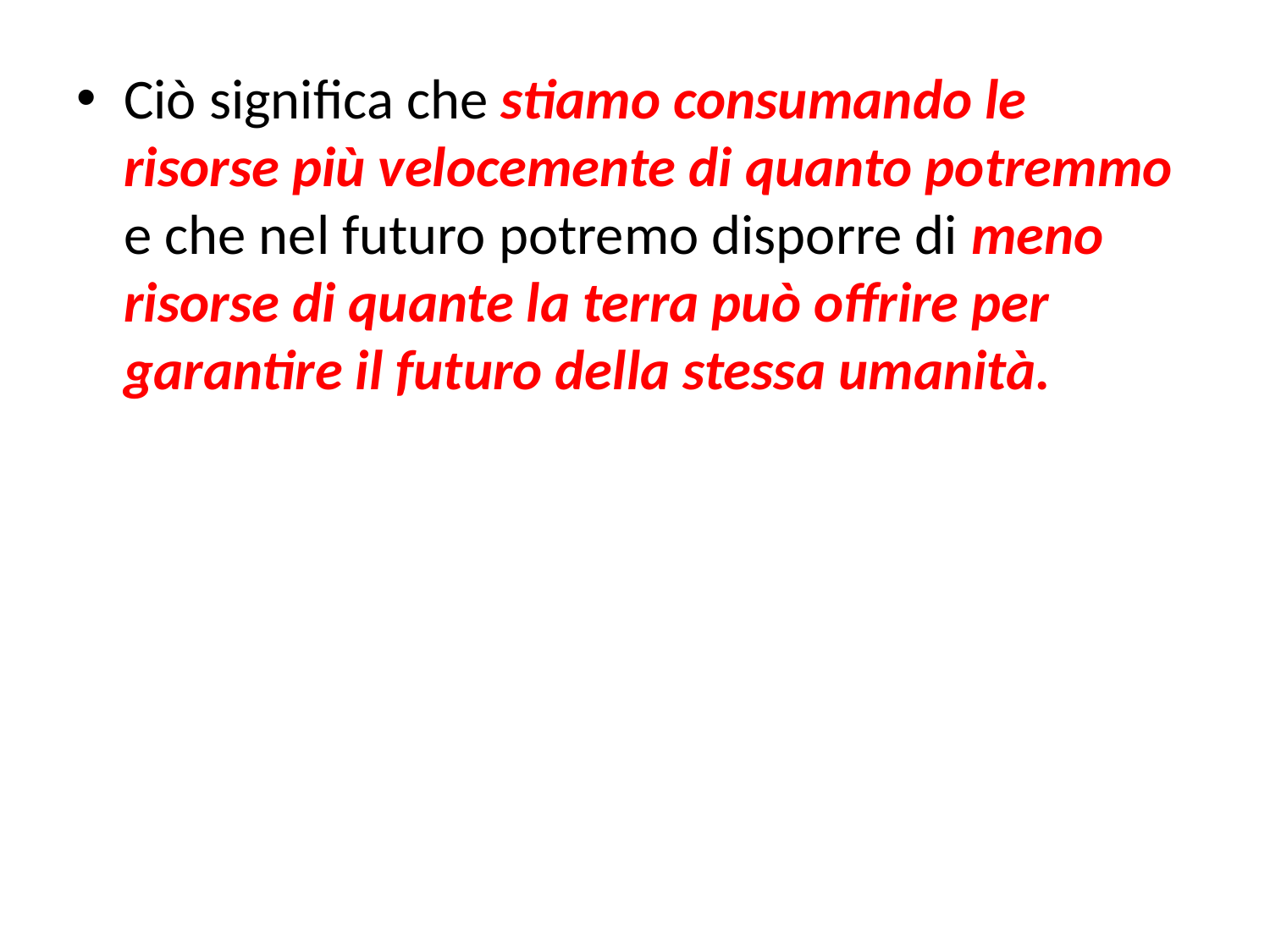

Ciò significa che stiamo consumando le risorse più velocemente di quanto potremmo e che nel futuro potremo disporre di meno risorse di quante la terra può offrire per garantire il futuro della stessa umanità.